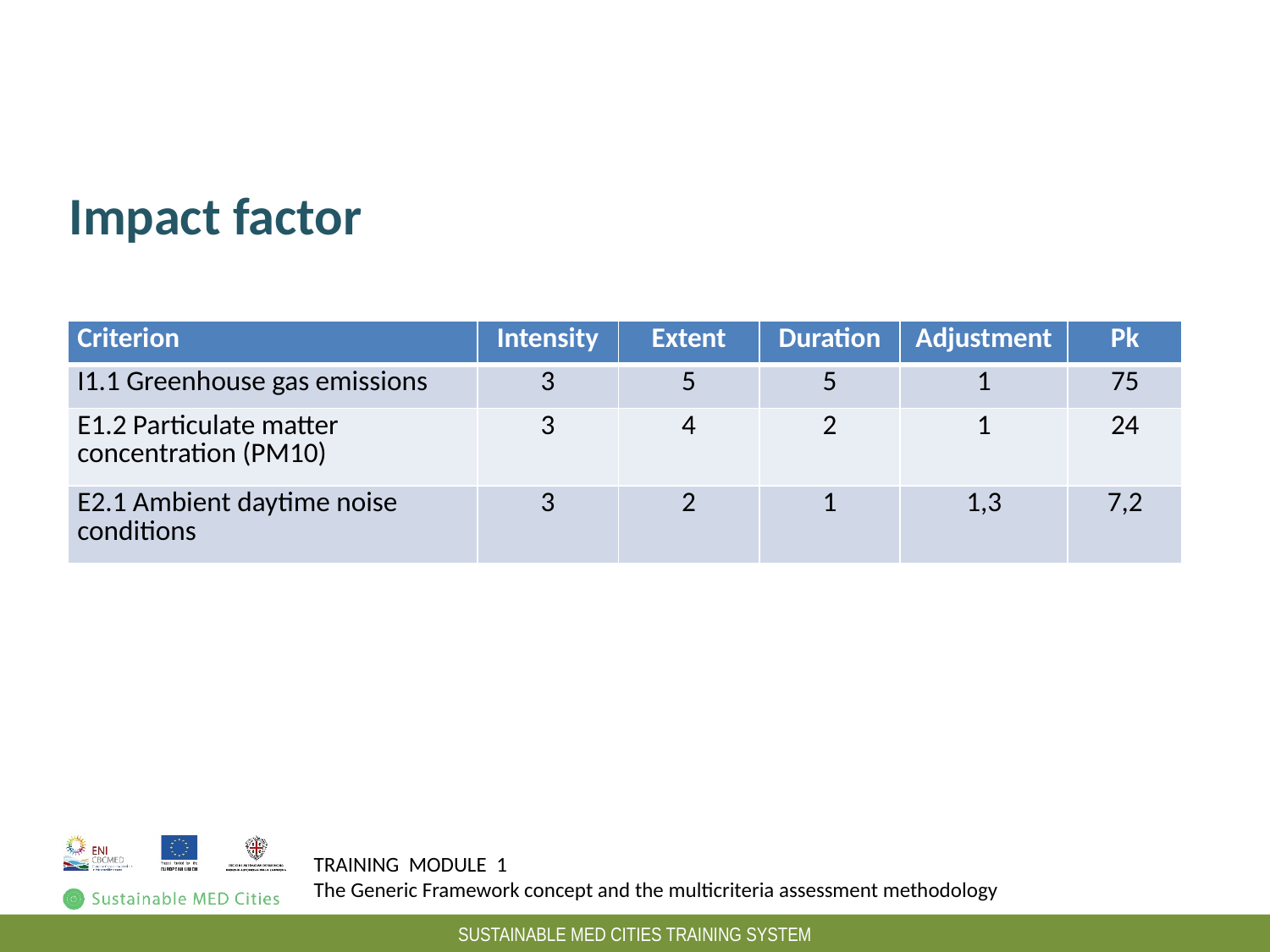

Peso dei criteri in una categoria: esempio
Impact factor

| Criterion | Intensity | Extent | Duration | Adjustment | Pk |
| --- | --- | --- | --- | --- | --- |
| I1.1 Greenhouse gas emissions | 3 | 5 | 5 | 1 | 75 |
| E1.2 Particulate matter concentration (PM10) | 3 | 4 | 2 | 1 | 24 |
| E2.1 Ambient daytime noise conditions | 3 | 2 | 1 | 1,3 | 7,2 |
|  |  |  |  |  |  |